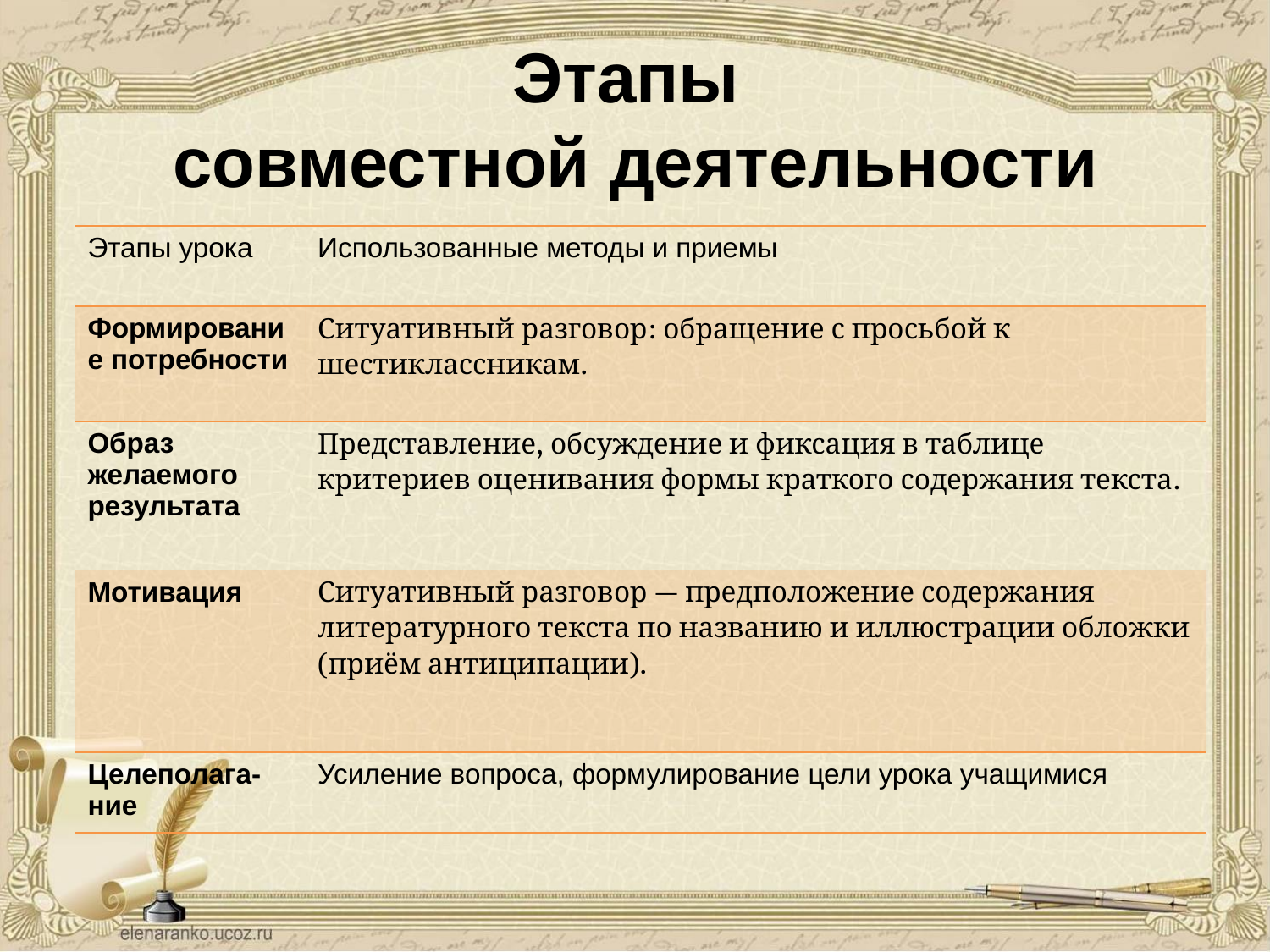

# Этапы совместной деятельности
| Этапы урока | Использованные методы и приемы |
| --- | --- |
| Формирование потребности | Ситуативный разговор: обращение с просьбой к шестиклассникам. |
| Образ желаемого результата | Представление, обсуждение и фиксация в таблице критериев оценивания формы краткого содержания текста. |
| Мотивация | Ситуативный разговор — предположение содержания литературного текста по названию и иллюстрации обложки (приём антиципации). |
| Целеполага-ние | Усиление вопроса, формулирование цели урока учащимися |